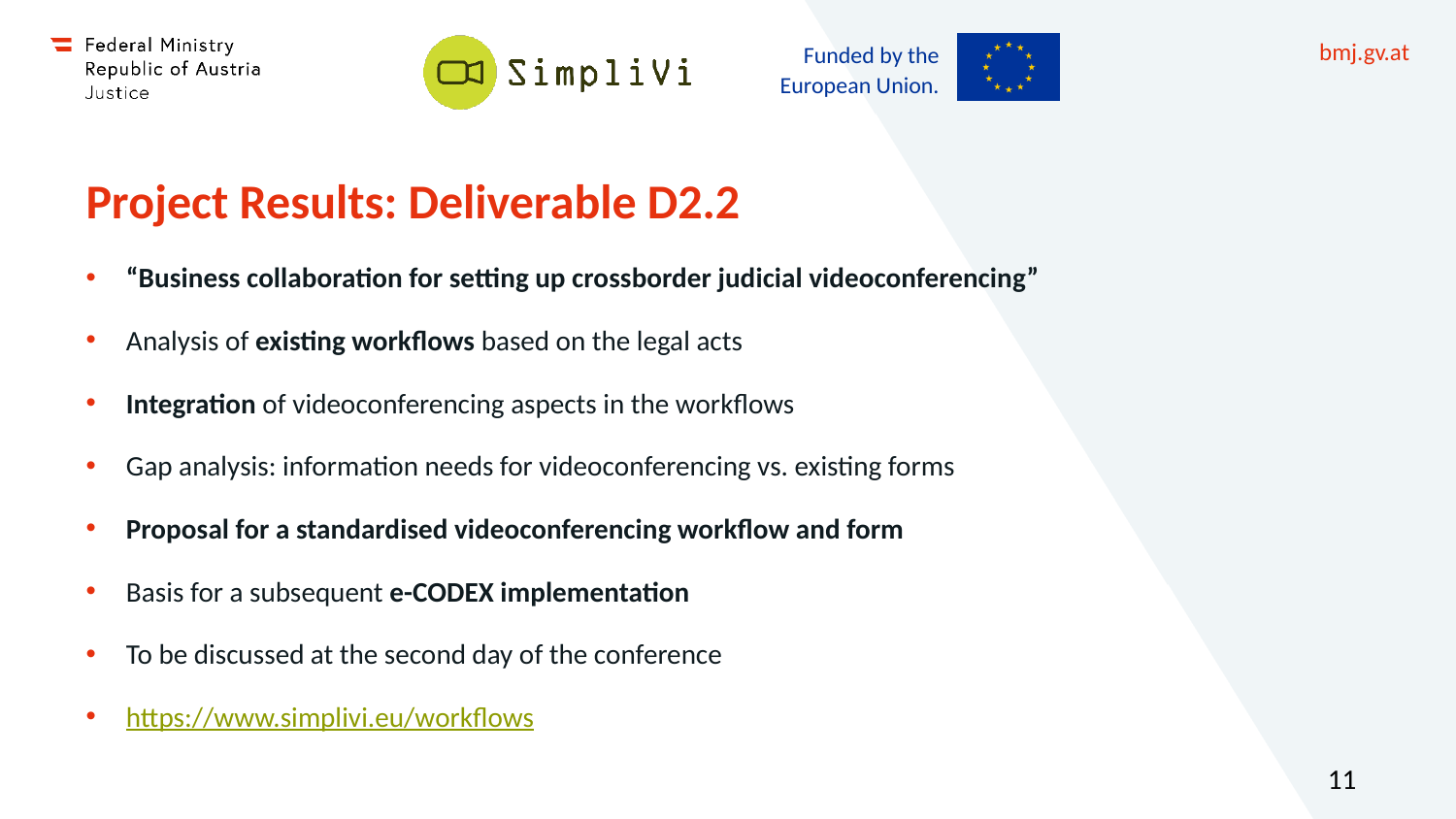

# Project Results: Deliverable D2.2
“Business collaboration for setting up crossborder judicial videoconferencing”
Analysis of existing workflows based on the legal acts
Integration of videoconferencing aspects in the workflows
Gap analysis: information needs for videoconferencing vs. existing forms
Proposal for a standardised videoconferencing workflow and form
Basis for a subsequent e-CODEX implementation
To be discussed at the second day of the conference
https://www.simplivi.eu/workflows
11